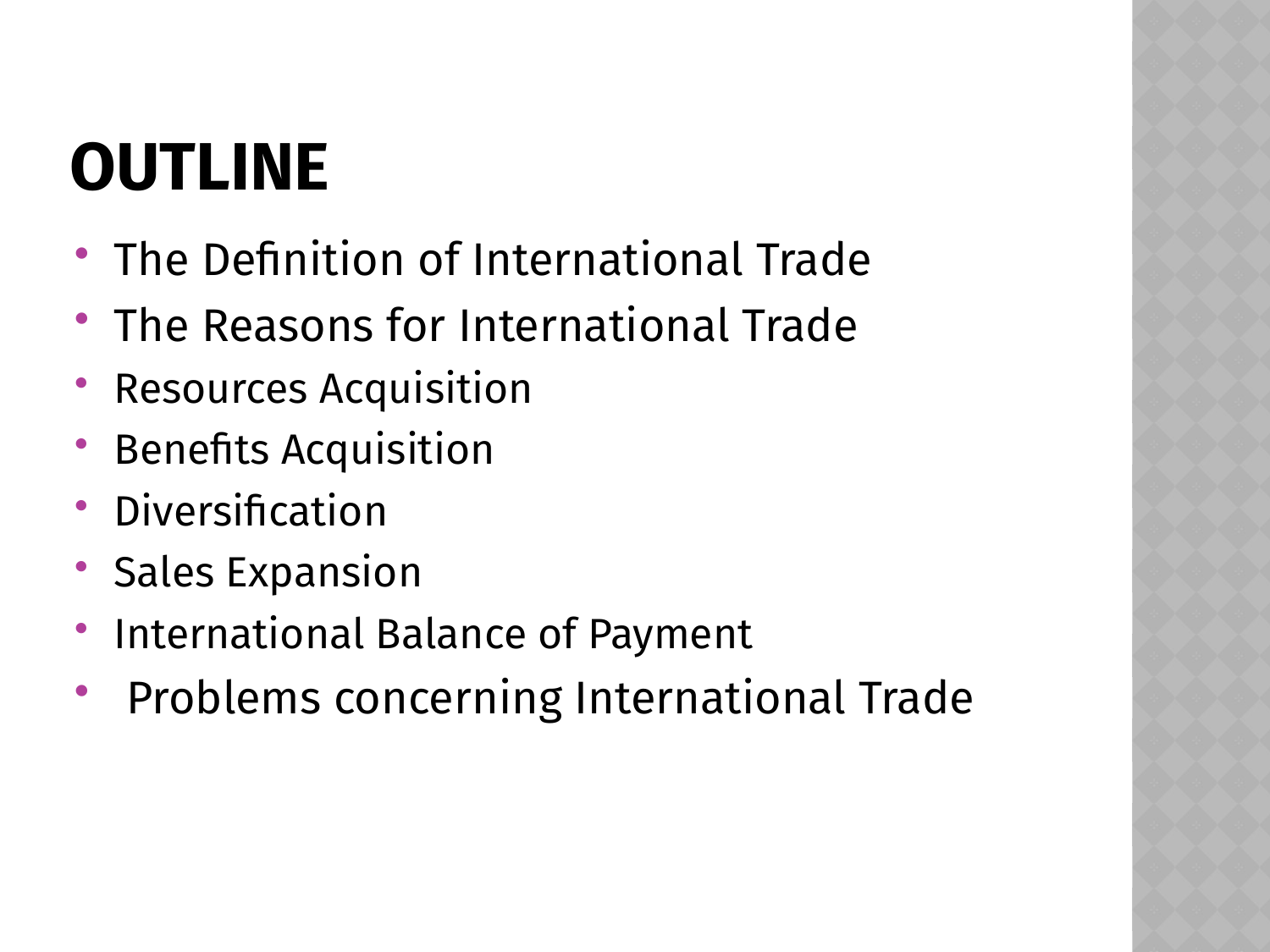

# Outline
The Definition of International Trade
The Reasons for International Trade
Resources Acquisition
Benefits Acquisition
Diversification
Sales Expansion
International Balance of Payment
 Problems concerning International Trade